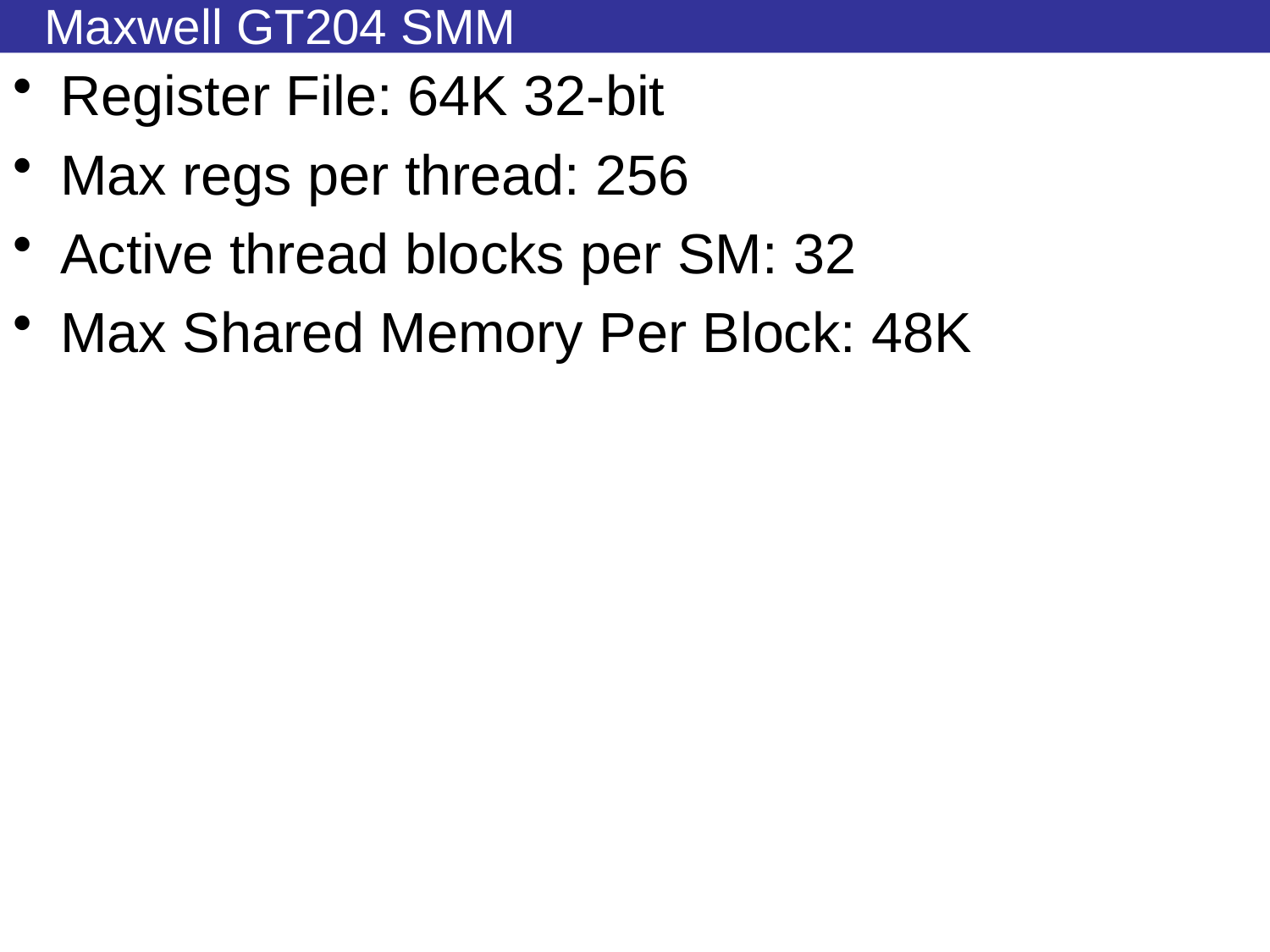

# Maxwell GT204 SMM
Register File: 64K 32-bit
Max regs per thread: 256
Active thread blocks per SM: 32
Max Shared Memory Per Block: 48K